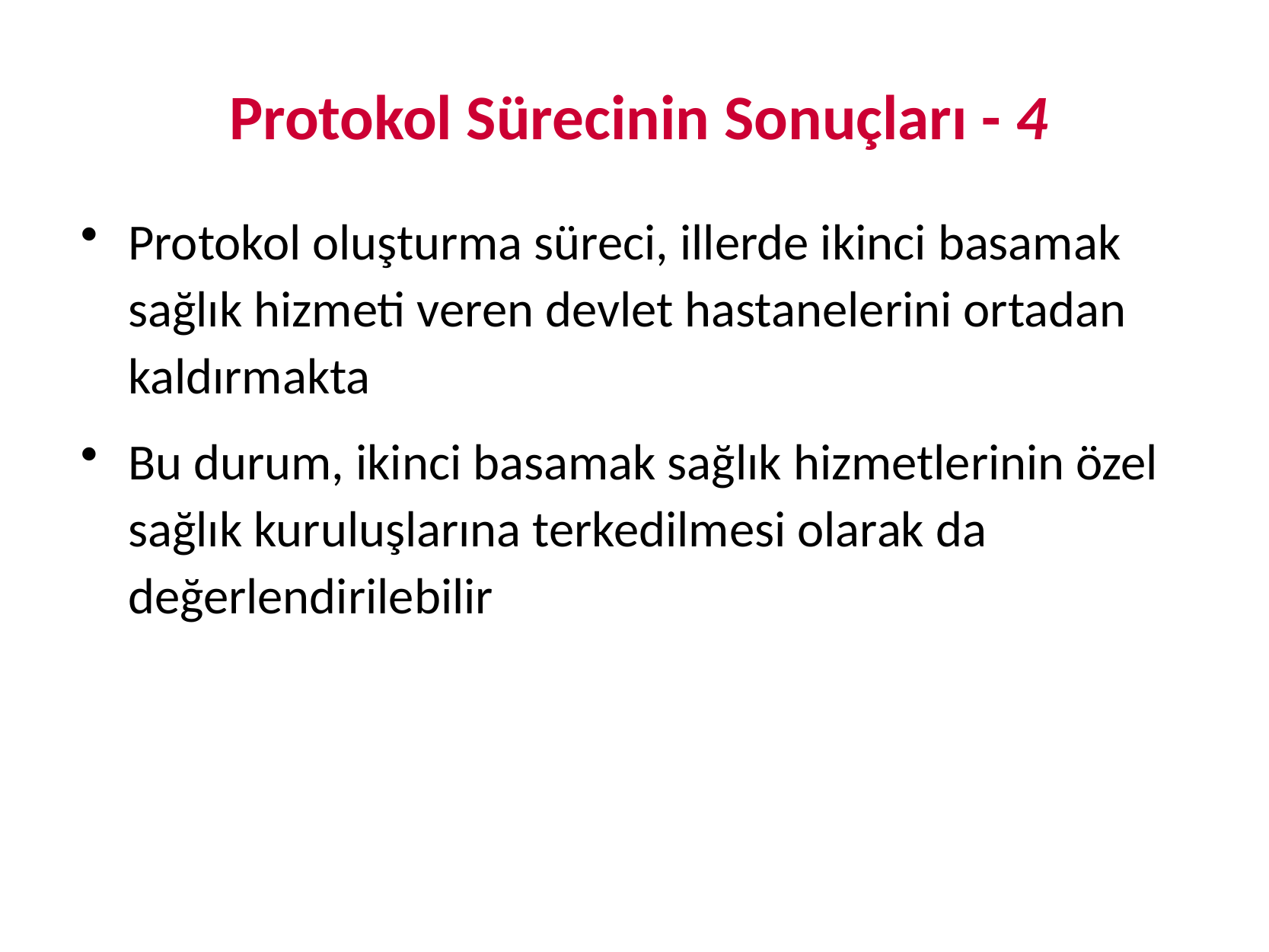

# Protokol Sürecinin Sonuçları - 4
Protokol oluşturma süreci, illerde ikinci basamak sağlık hizmeti veren devlet hastanelerini ortadan kaldırmakta
Bu durum, ikinci basamak sağlık hizmetlerinin özel sağlık kuruluşlarına terkedilmesi olarak da değerlendirilebilir